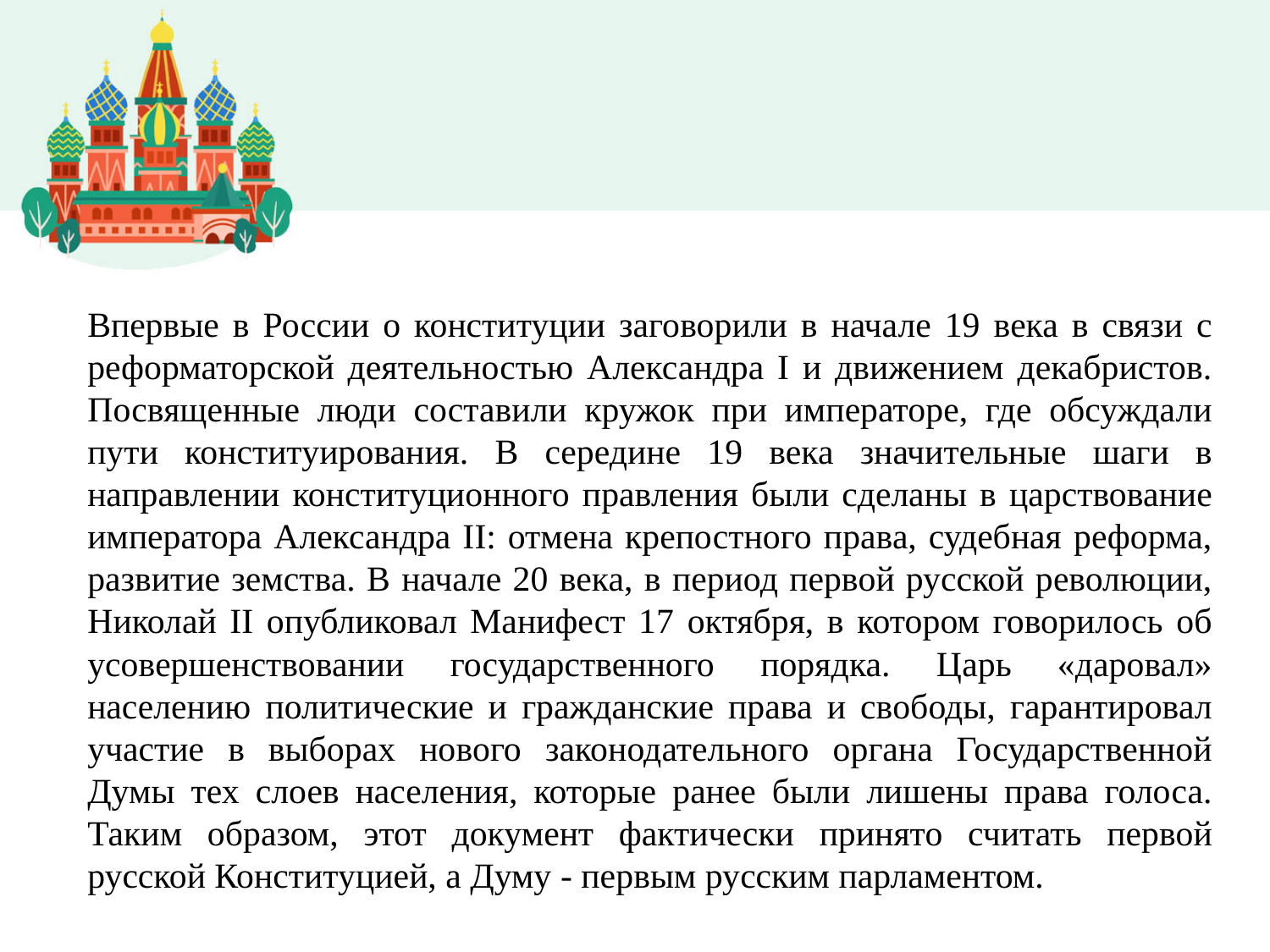

Впервые в России о конституции заговорили в начале 19 века в связи с реформаторской деятельностью Александра I и движением декабристов. Посвященные люди составили кружок при императоре, где обсуждали пути конституирования. В середине 19 века значительные шаги в направлении конституционного правления были сделаны в царствование императора Александра II: отмена крепостного права, судебная реформа, развитие земства. В начале 20 века, в период первой русской революции, Николай II опубликовал Манифест 17 октября, в котором говорилось об усовершенствовании государственного порядка. Царь «даровал» населению политические и гражданские права и свободы, гарантировал участие в выборах нового законодательного органа Государственной Думы тех слоев населения, которые ранее были лишены права голоса. Таким образом, этот документ фактически принято считать первой русской Конституцией, а Думу - первым русским парламентом.